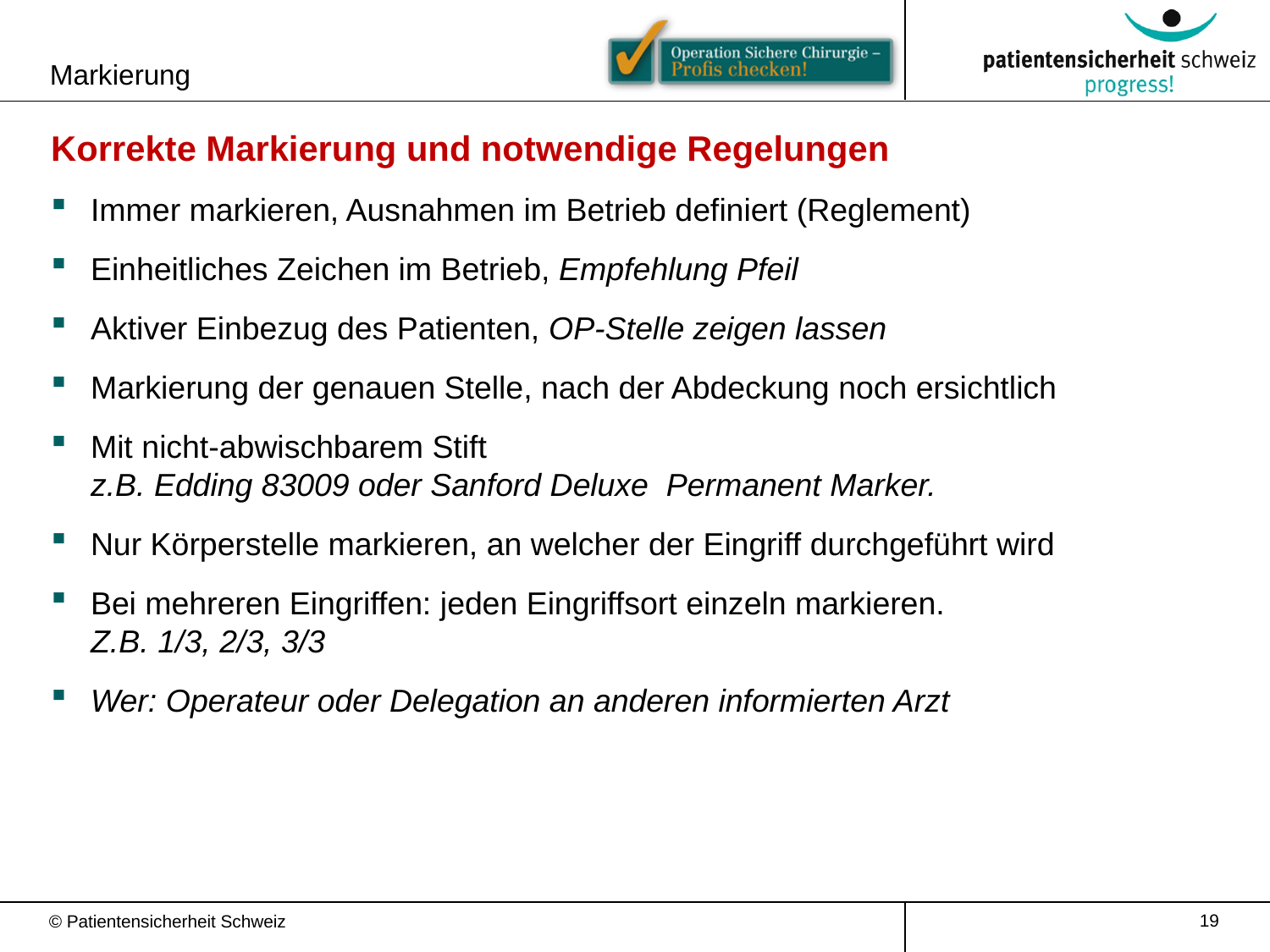

Markierung
Korrekte Markierung und notwendige Regelungen
Immer markieren, Ausnahmen im Betrieb definiert (Reglement)
Einheitliches Zeichen im Betrieb, Empfehlung Pfeil
Aktiver Einbezug des Patienten, OP-Stelle zeigen lassen
Markierung der genauen Stelle, nach der Abdeckung noch ersichtlich
Mit nicht-abwischbarem Stift
z.B. Edding 83009 oder Sanford Deluxe  Permanent Marker.
Nur Körperstelle markieren, an welcher der Eingriff durchgeführt wird
Bei mehreren Eingriffen: jeden Eingriffsort einzeln markieren.
Z.B. 1/3, 2/3, 3/3
Wer: Operateur oder Delegation an anderen informierten Arzt
19
© Patientensicherheit Schweiz